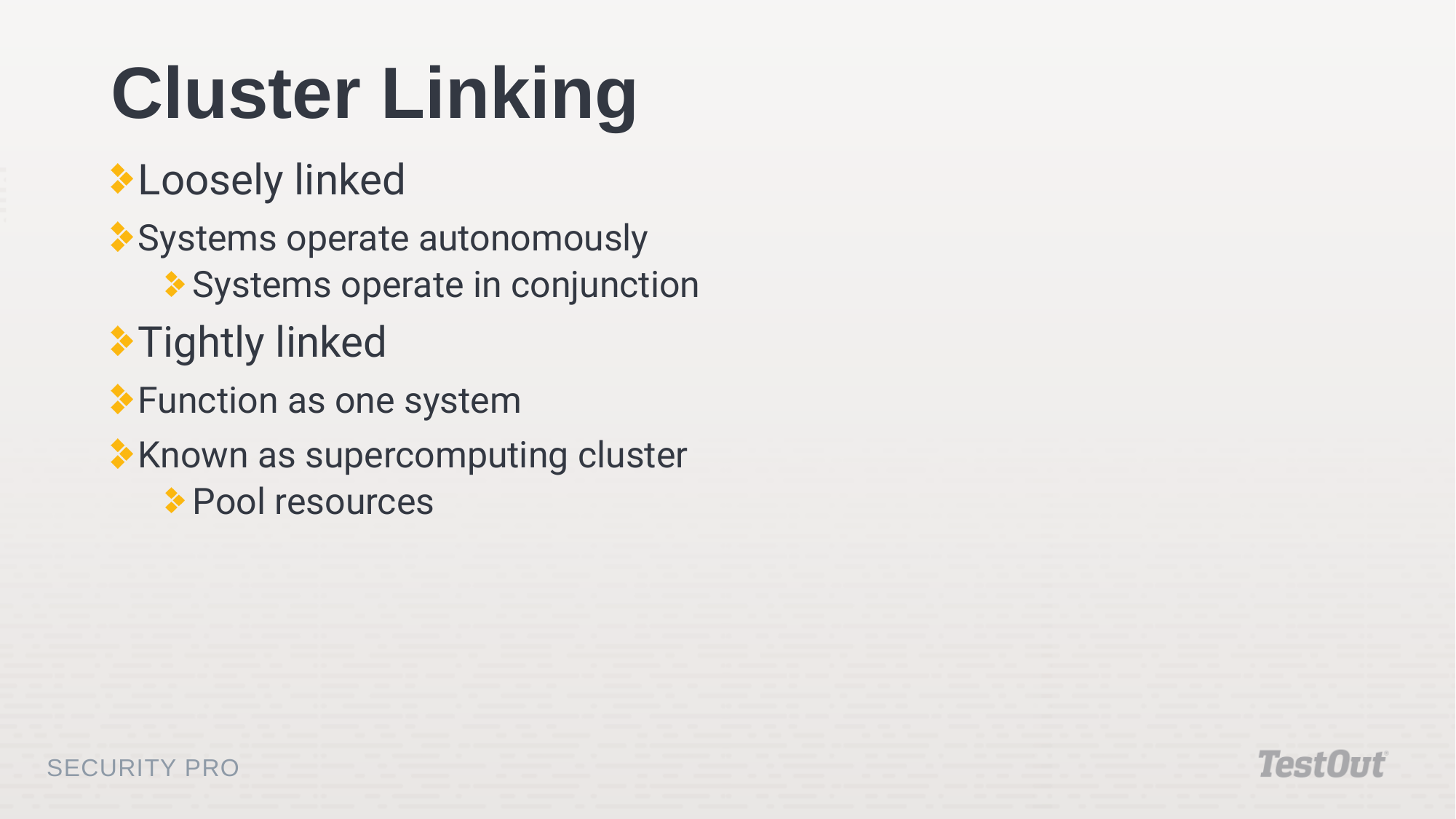

# Cluster Linking
Loosely linked
Systems operate autonomously
Systems operate in conjunction
Tightly linked
Function as one system
Known as supercomputing cluster
Pool resources
Security Pro